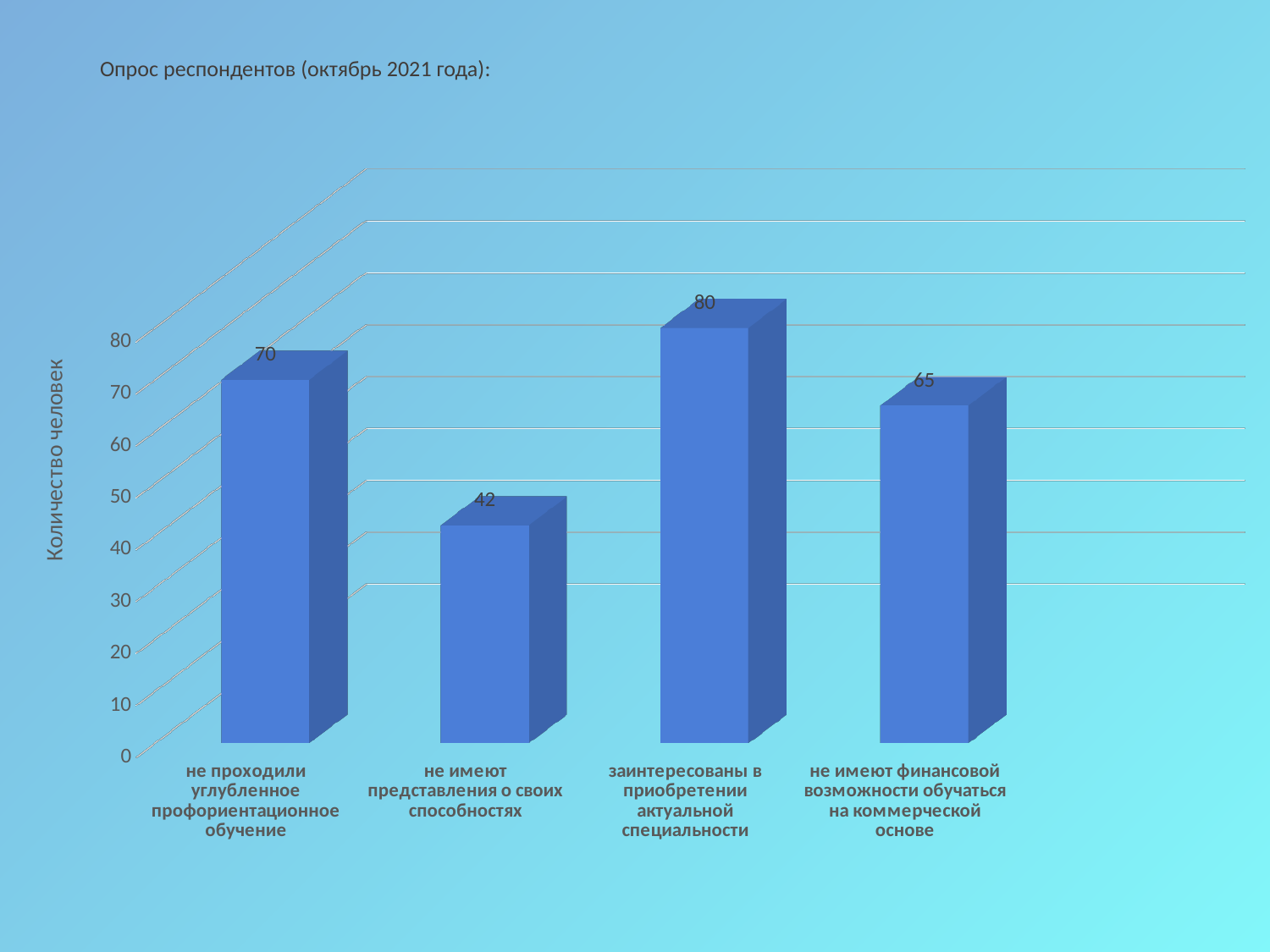

# Опрос респондентов (октябрь 2021 года):

[unsupported chart]